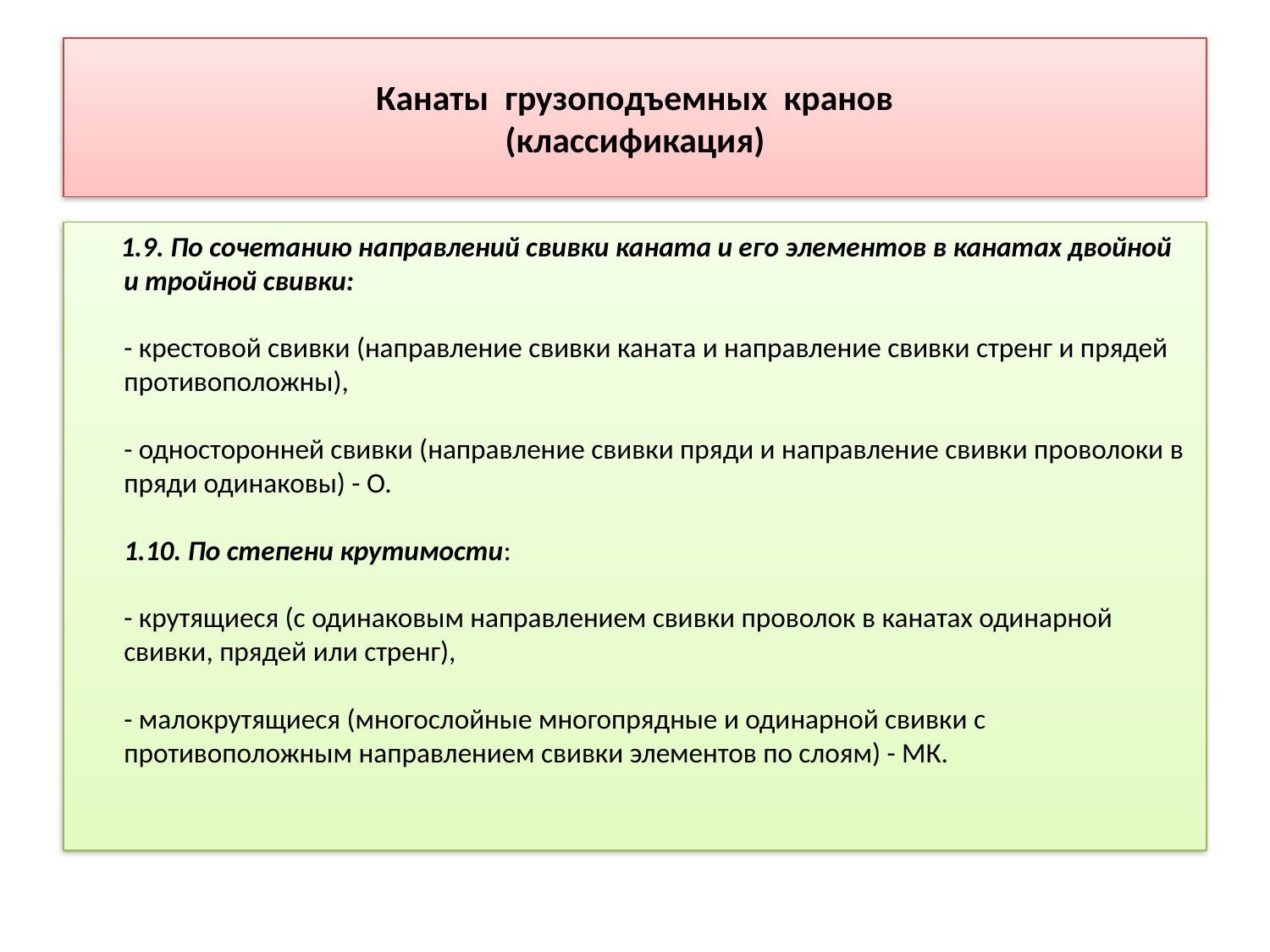

# Канаты  грузоподъемных  кранов (классификация)
       1.9. По сочетанию направлений свивки каната и его элементов в канатах двойной и тройной свивки:
- крестовой свивки (направление свивки каната и направление свивки стренг и прядей противоположны),
- односторонней свивки (направление свивки пряди и направление свивки проволоки в пряди одинаковы) - О.
1.10. По степени крутимости:
- крутящиеся (с одинаковым направлением свивки проволок в канатах одинарной свивки, прядей или стренг),
- малокрутящиеся (многослойные многопрядные и одинарной свивки с противоположным направлением свивки элементов по слоям) - МК.